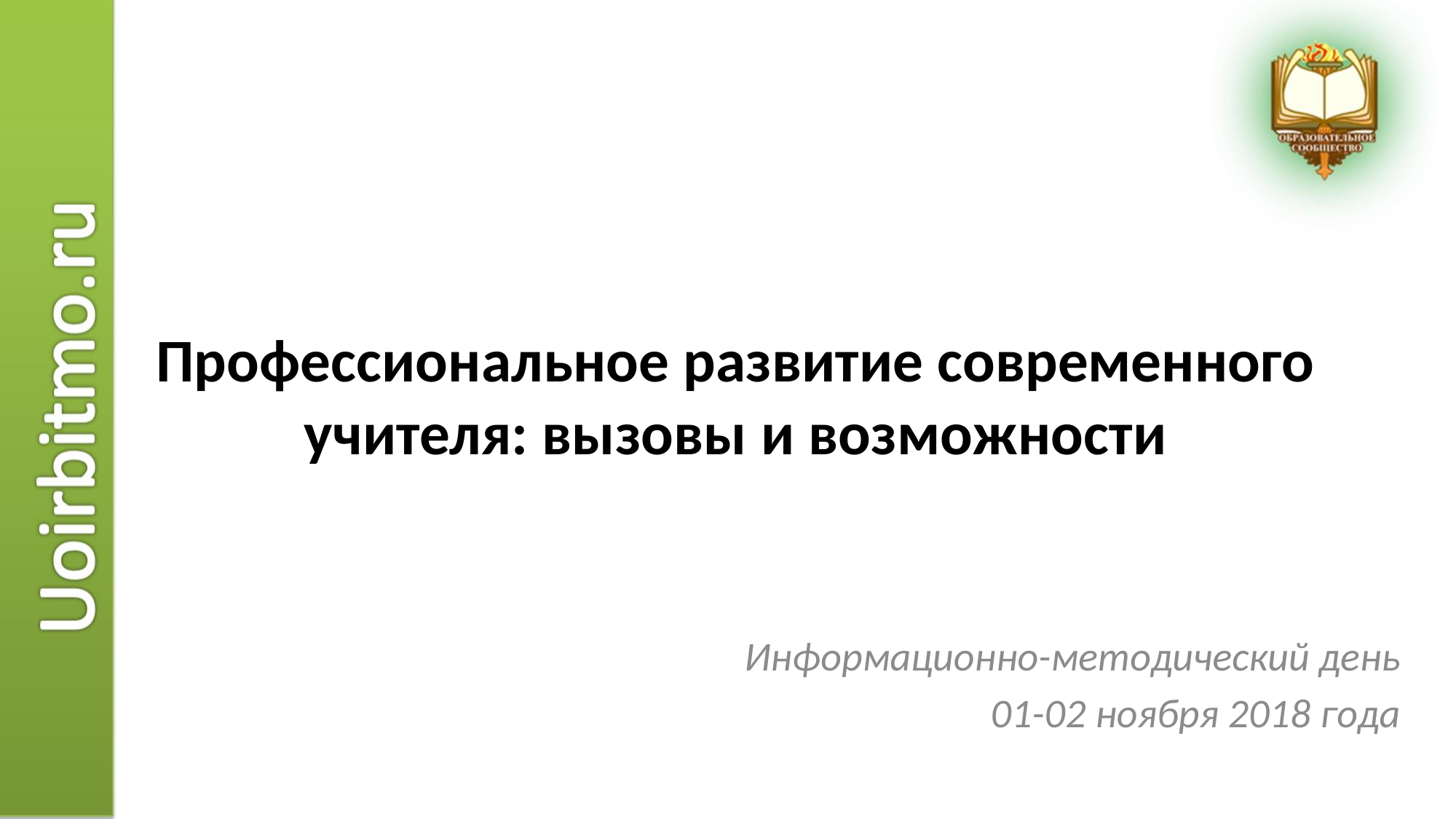

# Профессиональное развитие современного учителя: вызовы и возможности
Информационно-методический день
01-02 ноября 2018 года